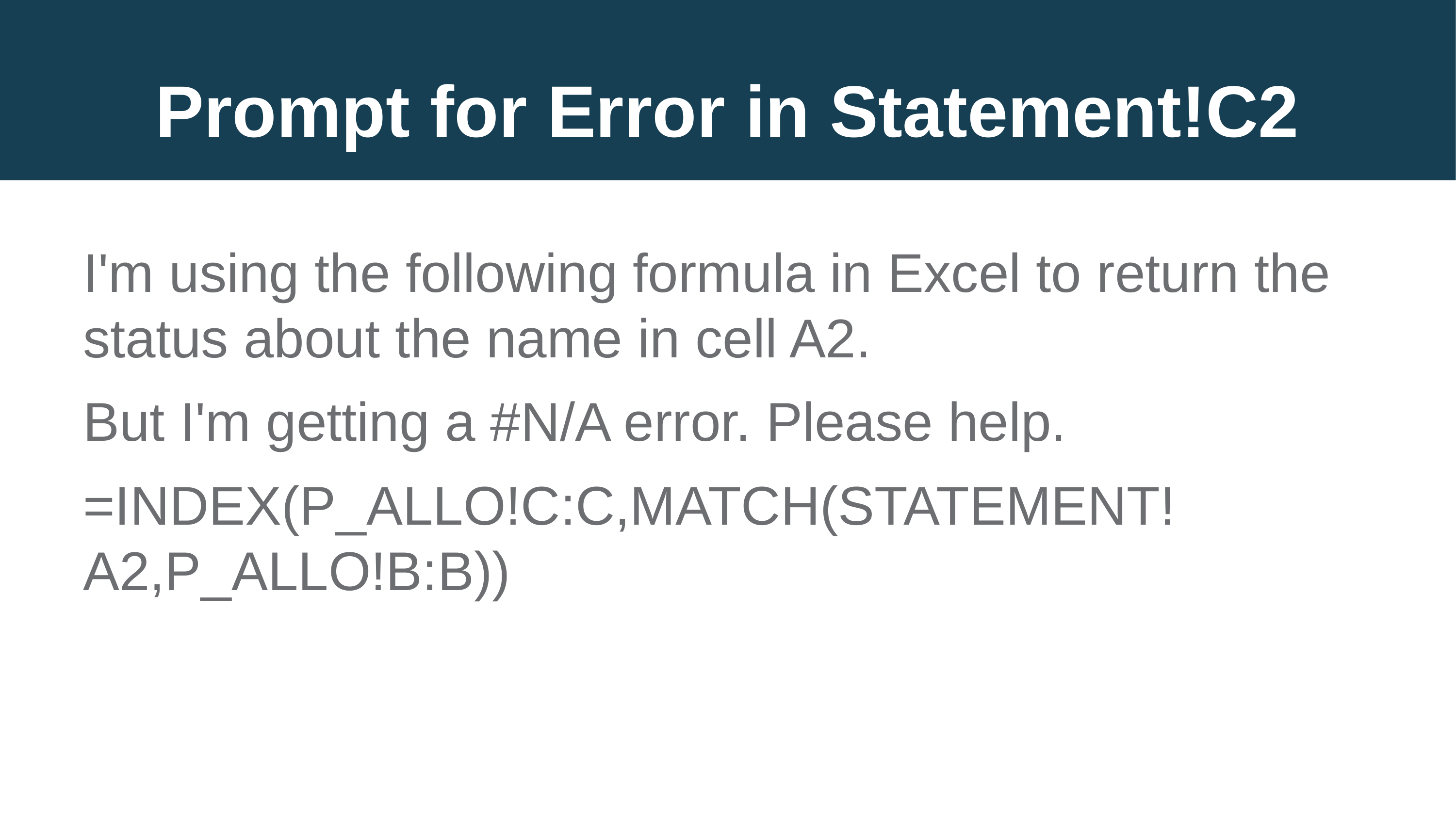

# Prompt for Error in Statement!C2
I'm using the following formula in Excel to return the status about the name in cell A2.
But I'm getting a #N/A error. Please help.
=INDEX(P_ALLO!C:C,MATCH(STATEMENT!A2,P_ALLO!B:B))